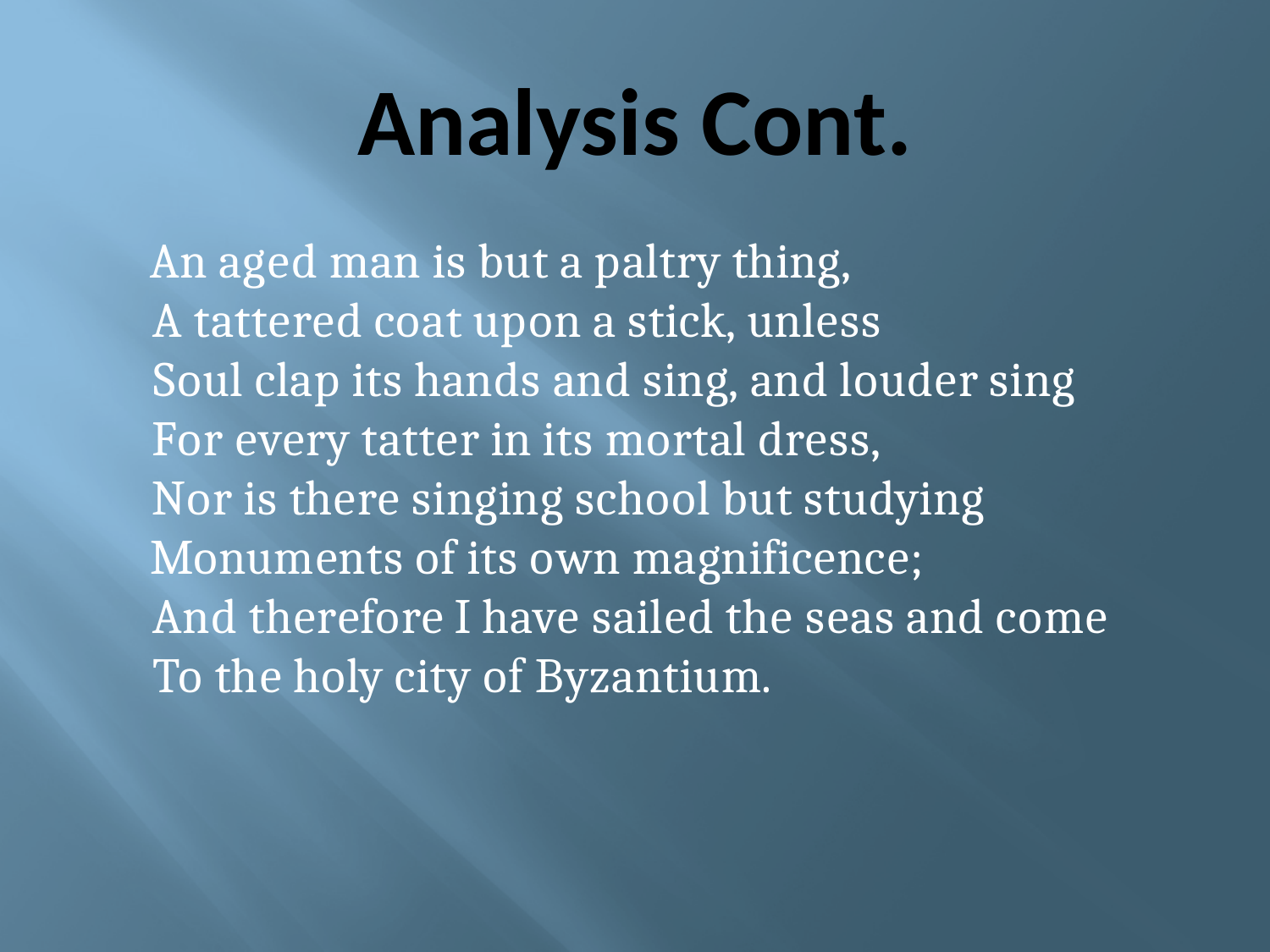

# Analysis Cont.
     An aged man is but a paltry thing,
A tattered coat upon a stick, unless
Soul clap its hands and sing, and louder sing
For every tatter in its mortal dress,
Nor is there singing school but studying
Monuments of its own magnificence;
And therefore I have sailed the seas and come
To the holy city of Byzantium.